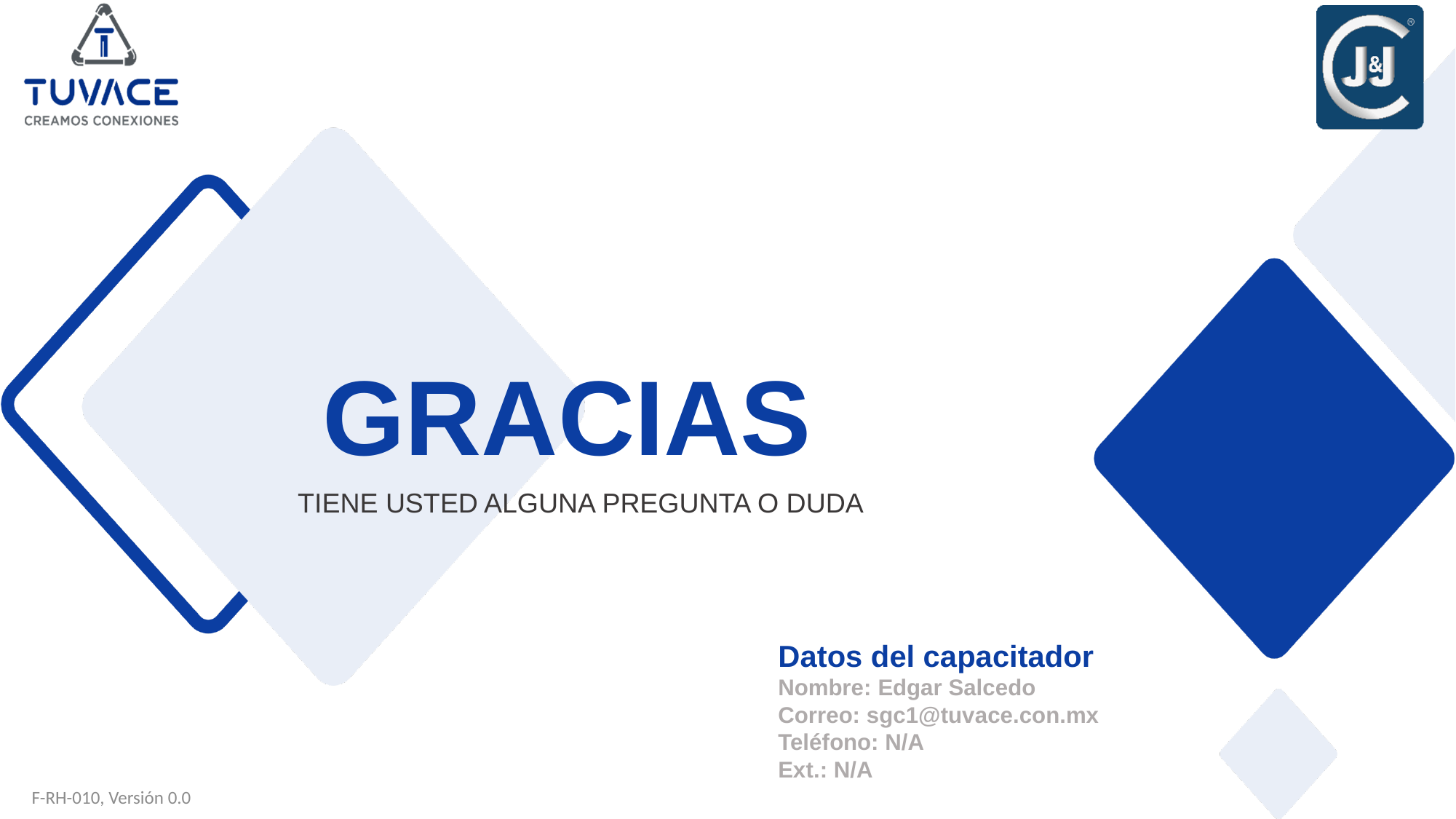

GRACIAS
TIENE USTED ALGUNA PREGUNTA O DUDA
Datos del capacitador
Nombre: Edgar Salcedo
Correo: sgc1@tuvace.con.mx
Teléfono: N/A
Ext.: N/A
F-RH-010, Versión 0.0